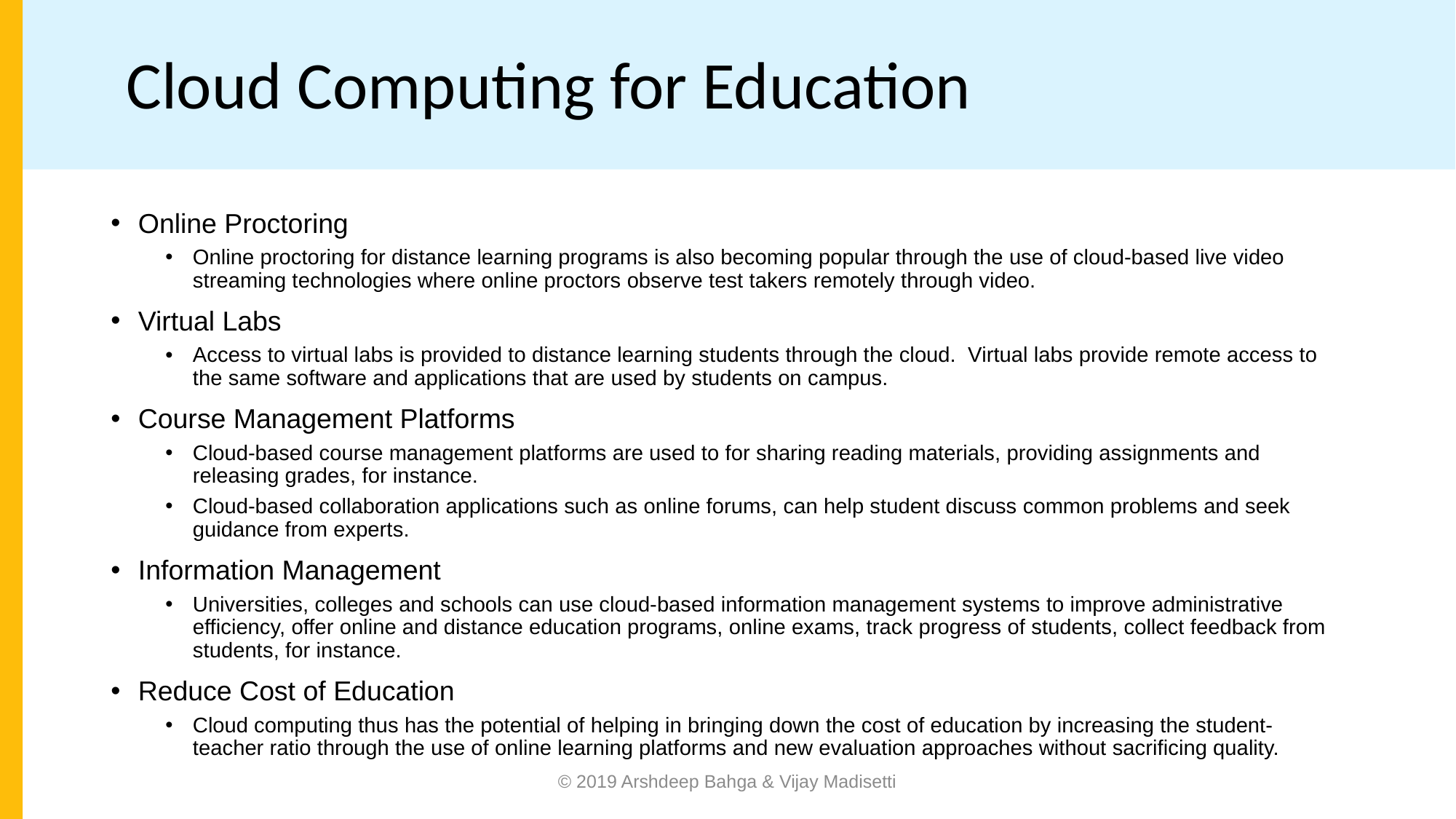

# Cloud Computing for Education
Online Proctoring
Online proctoring for distance learning programs is also becoming popular through the use of cloud-based live video streaming technologies where online proctors observe test takers remotely through video.
Virtual Labs
Access to virtual labs is provided to distance learning students through the cloud.  Virtual labs provide remote access to the same software and applications that are used by students on campus.
Course Management Platforms
Cloud-based course management platforms are used to for sharing reading materials, providing assignments and releasing grades, for instance.
Cloud-based collaboration applications such as online forums, can help student discuss common problems and seek guidance from experts.
Information Management
Universities, colleges and schools can use cloud-based information management systems to improve administrative efficiency, offer online and distance education programs, online exams, track progress of students, collect feedback from students, for instance.
Reduce Cost of Education
Cloud computing thus has the potential of helping in bringing down the cost of education by increasing the student-teacher ratio through the use of online learning platforms and new evaluation approaches without sacrificing quality.
© 2019 Arshdeep Bahga & Vijay Madisetti